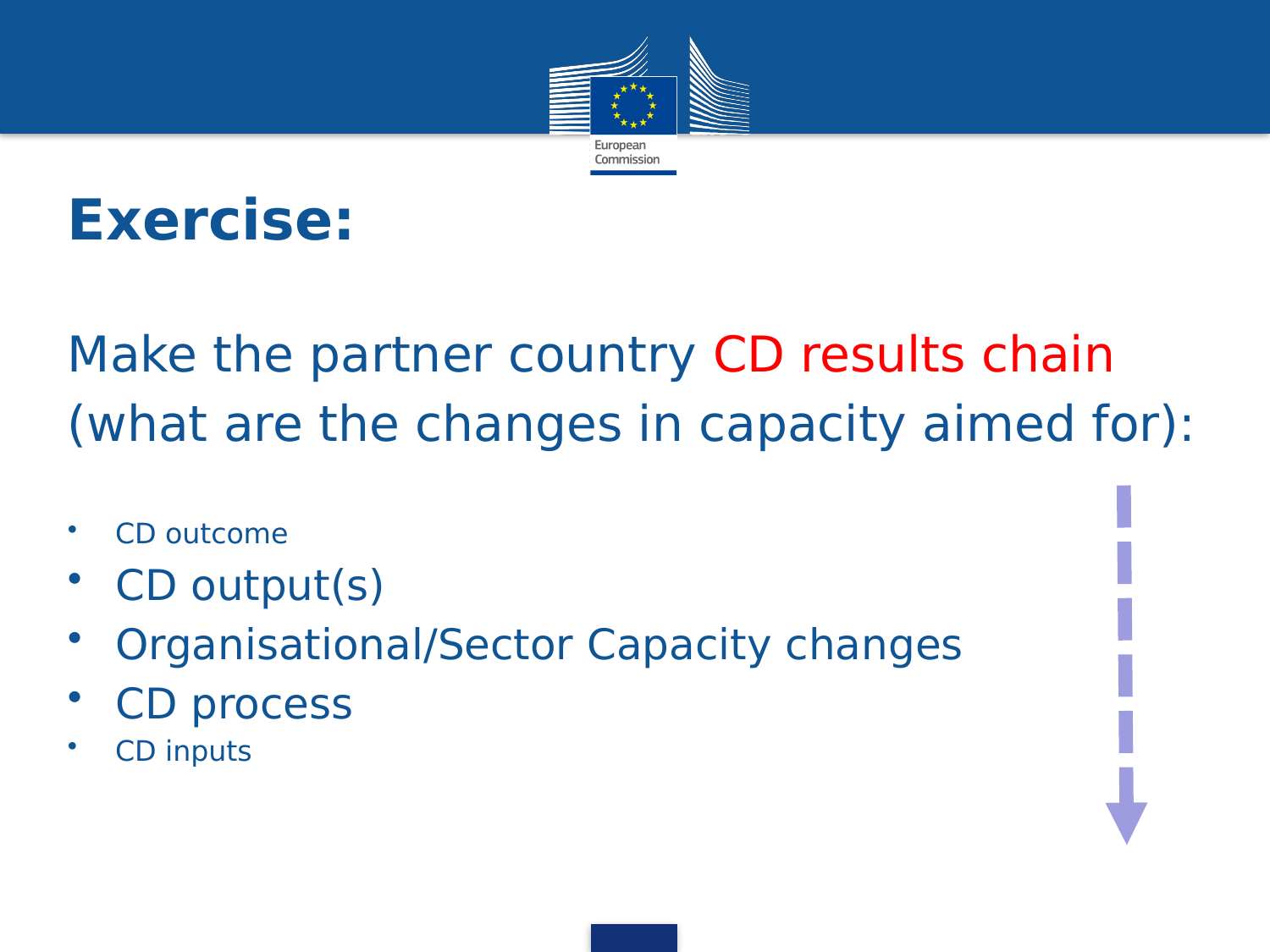

# Exercise:
Make the partner country CD results chain
(what are the changes in capacity aimed for):

CD outcome
CD output(s)
Organisational/Sector Capacity changes
CD process
CD inputs